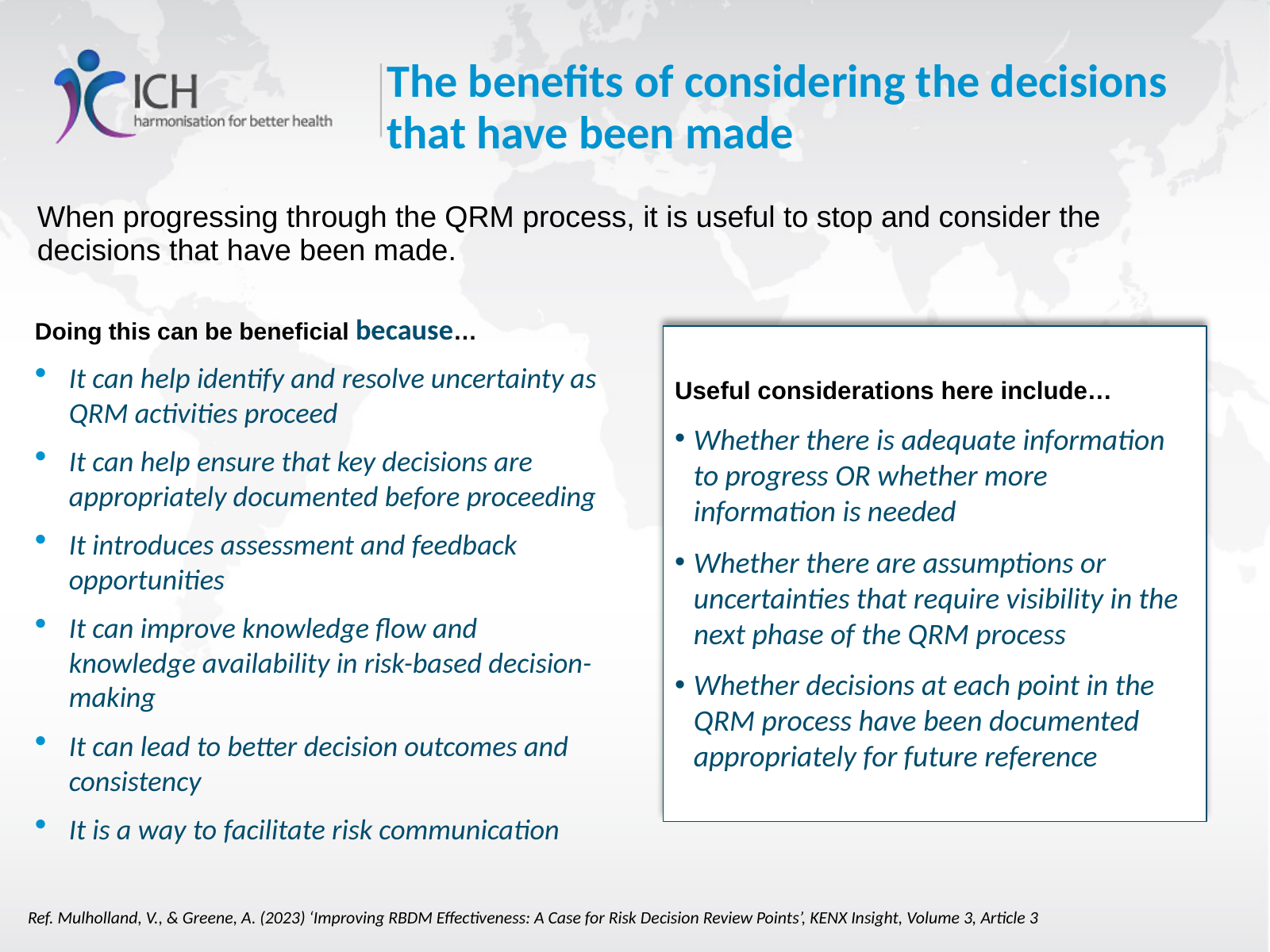

# The benefits of considering the decisions that have been made
When progressing through the QRM process, it is useful to stop and consider the decisions that have been made.
Doing this can be beneficial because…
It can help identify and resolve uncertainty as QRM activities proceed
It can help ensure that key decisions are appropriately documented before proceeding
It introduces assessment and feedback opportunities
It can improve knowledge flow and knowledge availability in risk-based decision-making
It can lead to better decision outcomes and consistency
It is a way to facilitate risk communication

Useful considerations here include…

Whether there is adequate information to progress OR whether more information is needed

Whether there are assumptions or uncertainties that require visibility in the next phase of the QRM process

Whether decisions at each point in the QRM process have been documented appropriately for future reference
Ref. Mulholland, V., & Greene, A. (2023) ‘Improving RBDM Effectiveness: A Case for Risk Decision Review Points’, KENX Insight, Volume 3, Article 3